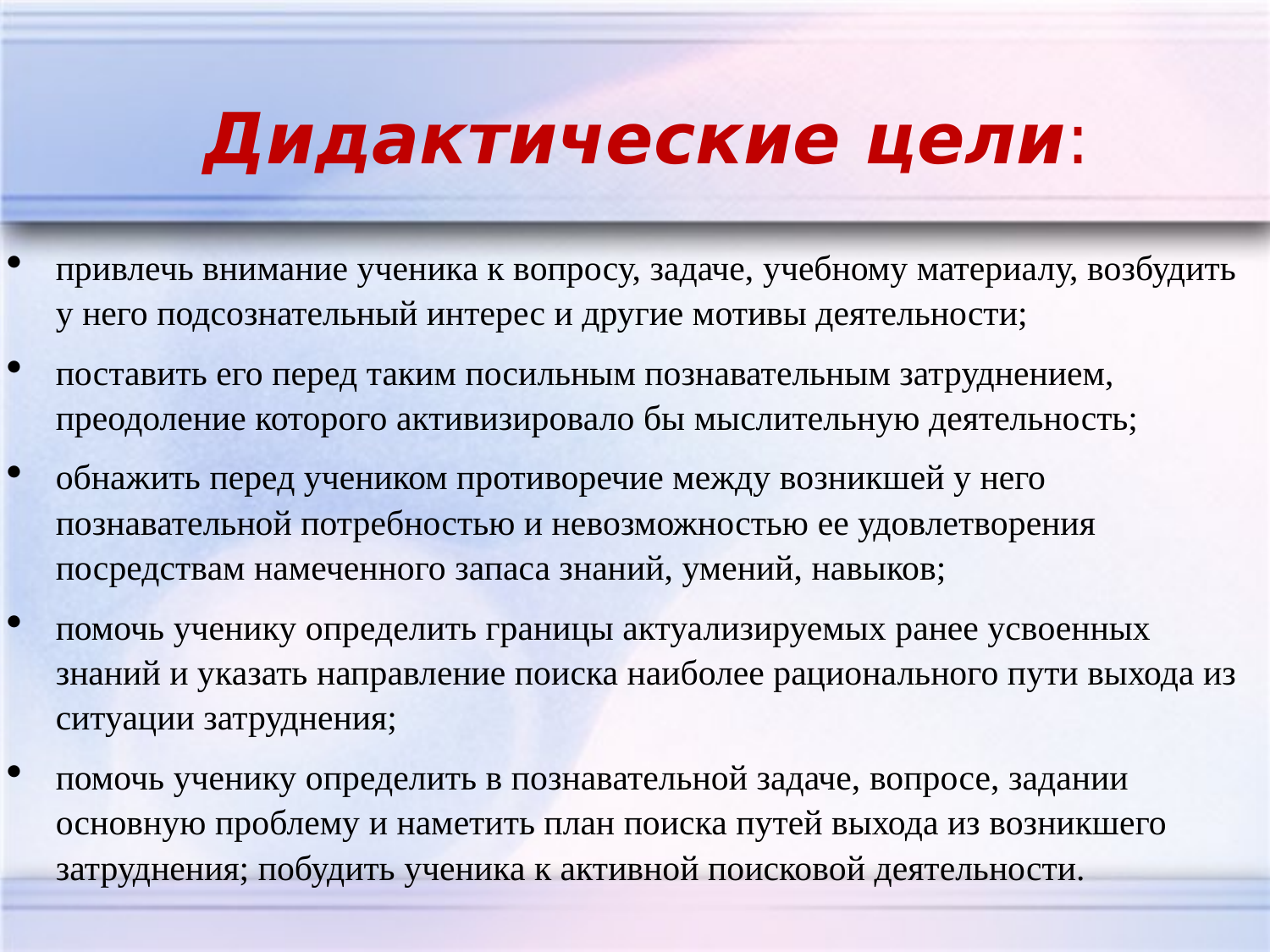

Дидактические цели:
привлечь внимание ученика к вопросу, задаче, учебному материалу, возбудить у него подсознательный интерес и другие мотивы деятельности;
поставить его перед таким посильным познавательным затруднением, преодоление которого активизировало бы мыслительную деятельность;
обнажить перед учеником противоречие между возникшей у него познавательной потребностью и невозможностью ее удовлетворения посредствам намеченного запаса знаний, умений, навыков;
помочь ученику определить границы актуализируемых ранее усвоенных знаний и указать направление поиска наиболее рационального пути выхода из ситуации затруднения;
помочь ученику определить в познавательной задаче, вопросе, задании основную проблему и наметить план поиска путей выхода из возникшего затруднения; побудить ученика к активной поисковой деятельности.